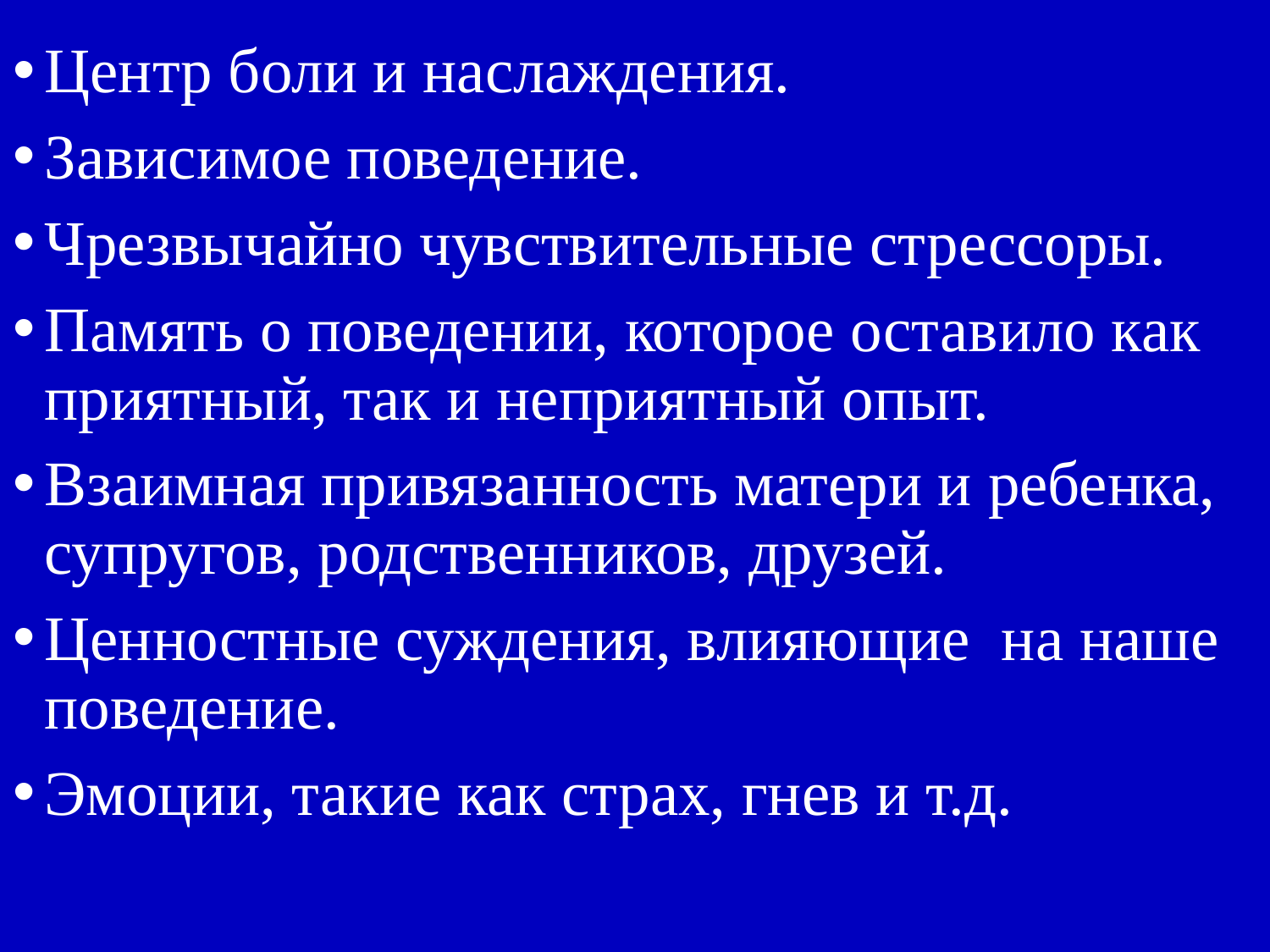

Центр боли и наслаждения.
Зависимое поведение.
Чрезвычайно чувствительные стрессоры.
Память о поведении, которое оставило как приятный, так и неприятный опыт.
Взаимная привязанность матери и ребенка, супругов, родственников, друзей.
Ценностные суждения, влияющие  на наше поведение.
Эмоции, такие как страх, гнев и т.д.